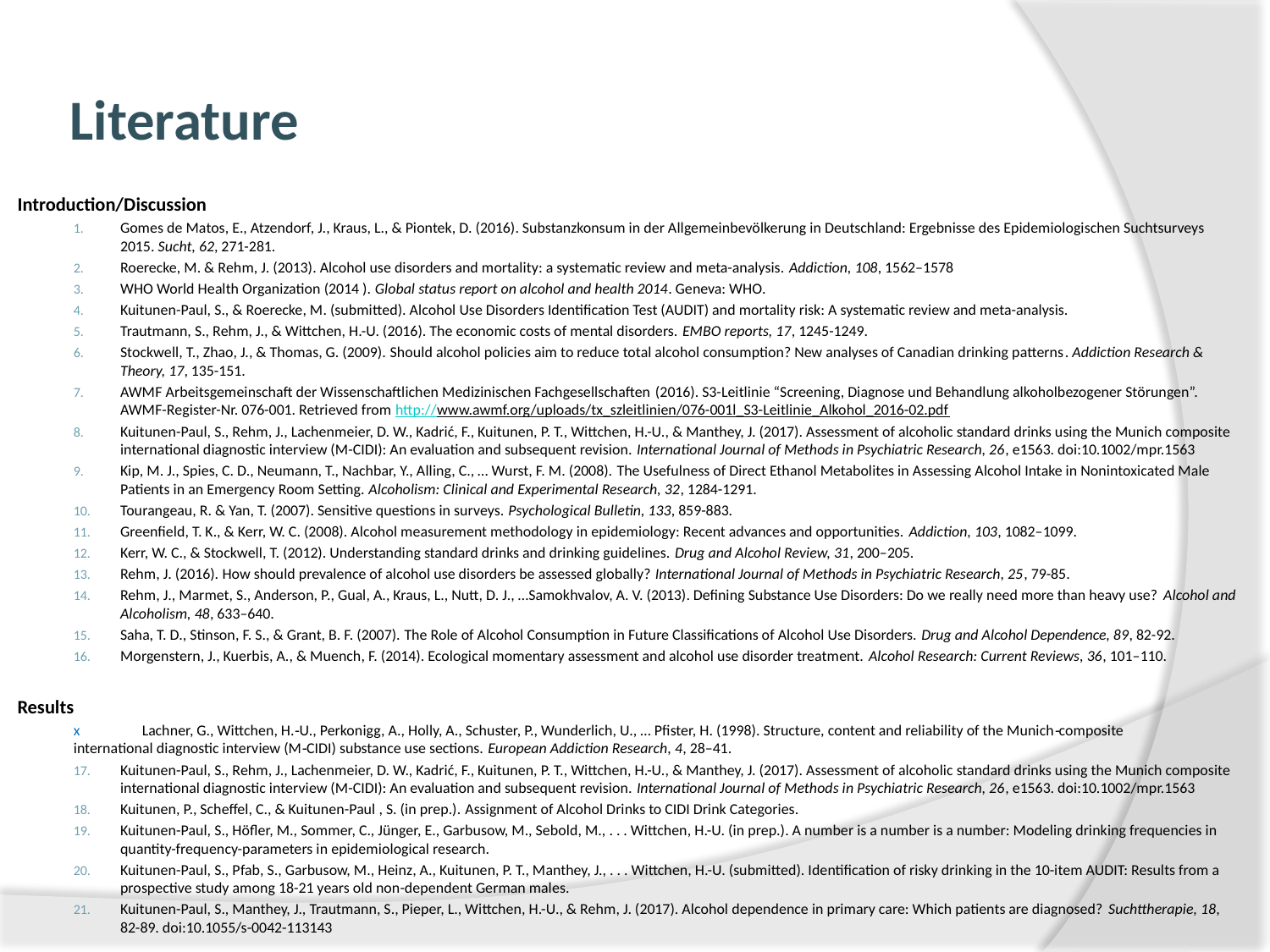

# Literature
Introduction/Discussion
Gomes de Matos, E., Atzendorf, J., Kraus, L., & Piontek, D. (2016). Substanzkonsum in der Allgemeinbevölkerung in Deutschland: Ergebnisse des Epidemiologischen Suchtsurveys 2015. Sucht, 62, 271-281.
Roerecke, M. & Rehm, J. (2013). Alcohol use disorders and mortality: a systematic review and meta-analysis. Addiction, 108, 1562–1578
WHO World Health Organization (2014 ). Global status report on alcohol and health 2014. Geneva: WHO.
Kuitunen-Paul, S., & Roerecke, M. (submitted). Alcohol Use Disorders Identification Test (AUDIT) and mortality risk: A systematic review and meta-analysis.
Trautmann, S., Rehm, J., & Wittchen, H.-U. (2016). The economic costs of mental disorders. EMBO reports, 17, 1245-1249.
Stockwell, T., Zhao, J., & Thomas, G. (2009). Should alcohol policies aim to reduce total alcohol consumption? New analyses of Canadian drinking patterns. Addiction Research & Theory, 17, 135-151.
AWMF Arbeitsgemeinschaft der Wissenschaftlichen Medizinischen Fachgesellschaften (2016). S3-Leitlinie “Screening, Diagnose und Behandlung alkoholbezogener Störungen”. AWMF-Register-Nr. 076-001. Retrieved from http://www.awmf.org/uploads/tx_szleitlinien/076-001l_S3-Leitlinie_Alkohol_2016-02.pdf
Kuitunen-Paul, S., Rehm, J., Lachenmeier, D. W., Kadrić, F., Kuitunen, P. T., Wittchen, H.-U., & Manthey, J. (2017). Assessment of alcoholic standard drinks using the Munich composite international diagnostic interview (M-CIDI): An evaluation and subsequent revision. International Journal of Methods in Psychiatric Research, 26, e1563. doi:10.1002/mpr.1563
Kip, M. J., Spies, C. D., Neumann, T., Nachbar, Y., Alling, C., … Wurst, F. M. (2008). The Usefulness of Direct Ethanol Metabolites in Assessing Alcohol Intake in Nonintoxicated Male Patients in an Emergency Room Setting. Alcoholism: Clinical and Experimental Research, 32, 1284-1291.
Tourangeau, R. & Yan, T. (2007). Sensitive questions in surveys. Psychological Bulletin, 133, 859-883.
Greenfield, T. K., & Kerr, W. C. (2008). Alcohol measurement methodology in epidemiology: Recent advances and opportunities. Addiction, 103, 1082–1099.
Kerr, W. C., & Stockwell, T. (2012). Understanding standard drinks and drinking guidelines. Drug and Alcohol Review, 31, 200–205.
Rehm, J. (2016). How should prevalence of alcohol use disorders be assessed globally? International Journal of Methods in Psychiatric Research, 25, 79-85.
Rehm, J., Marmet, S., Anderson, P., Gual, A., Kraus, L., Nutt, D. J., …Samokhvalov, A. V. (2013). Defining Substance Use Disorders: Do we really need more than heavy use? Alcohol and Alcoholism, 48, 633–640.
Saha, T. D., Stinson, F. S., & Grant, B. F. (2007). The Role of Alcohol Consumption in Future Classifications of Alcohol Use Disorders. Drug and Alcohol Dependence, 89, 82-92.
Morgenstern, J., Kuerbis, A., & Muench, F. (2014). Ecological momentary assessment and alcohol use disorder treatment. Alcohol Research: Current Reviews, 36, 101–110.

Results
x 	Lachner, G., Wittchen, H.‐U., Perkonigg, A., Holly, A., Schuster, P., Wunderlich, U., … Pfister, H. (1998). Structure, content and reliability of the Munich‐composite 	international diagnostic interview (M‐CIDI) substance use sections. European Addiction Research, 4, 28–41.
Kuitunen-Paul, S., Rehm, J., Lachenmeier, D. W., Kadrić, F., Kuitunen, P. T., Wittchen, H.-U., & Manthey, J. (2017). Assessment of alcoholic standard drinks using the Munich composite international diagnostic interview (M-CIDI): An evaluation and subsequent revision. International Journal of Methods in Psychiatric Research, 26, e1563. doi:10.1002/mpr.1563
Kuitunen, P., Scheffel, C., & Kuitunen-Paul , S. (in prep.). Assignment of Alcohol Drinks to CIDI Drink Categories.
Kuitunen-Paul, S., Höfler, M., Sommer, C., Jünger, E., Garbusow, M., Sebold, M., . . . Wittchen, H.-U. (in prep.). A number is a number is a number: Modeling drinking frequencies in quantity-frequency-parameters in epidemiological research.
Kuitunen-Paul, S., Pfab, S., Garbusow, M., Heinz, A., Kuitunen, P. T., Manthey, J., . . . Wittchen, H.-U. (submitted). Identification of risky drinking in the 10-item AUDIT: Results from a prospective study among 18-21 years old non-dependent German males.
Kuitunen-Paul, S., Manthey, J., Trautmann, S., Pieper, L., Wittchen, H.-U., & Rehm, J. (2017). Alcohol dependence in primary care: Which patients are diagnosed? Suchttherapie, 18, 82-89. doi:10.1055/s-0042-113143